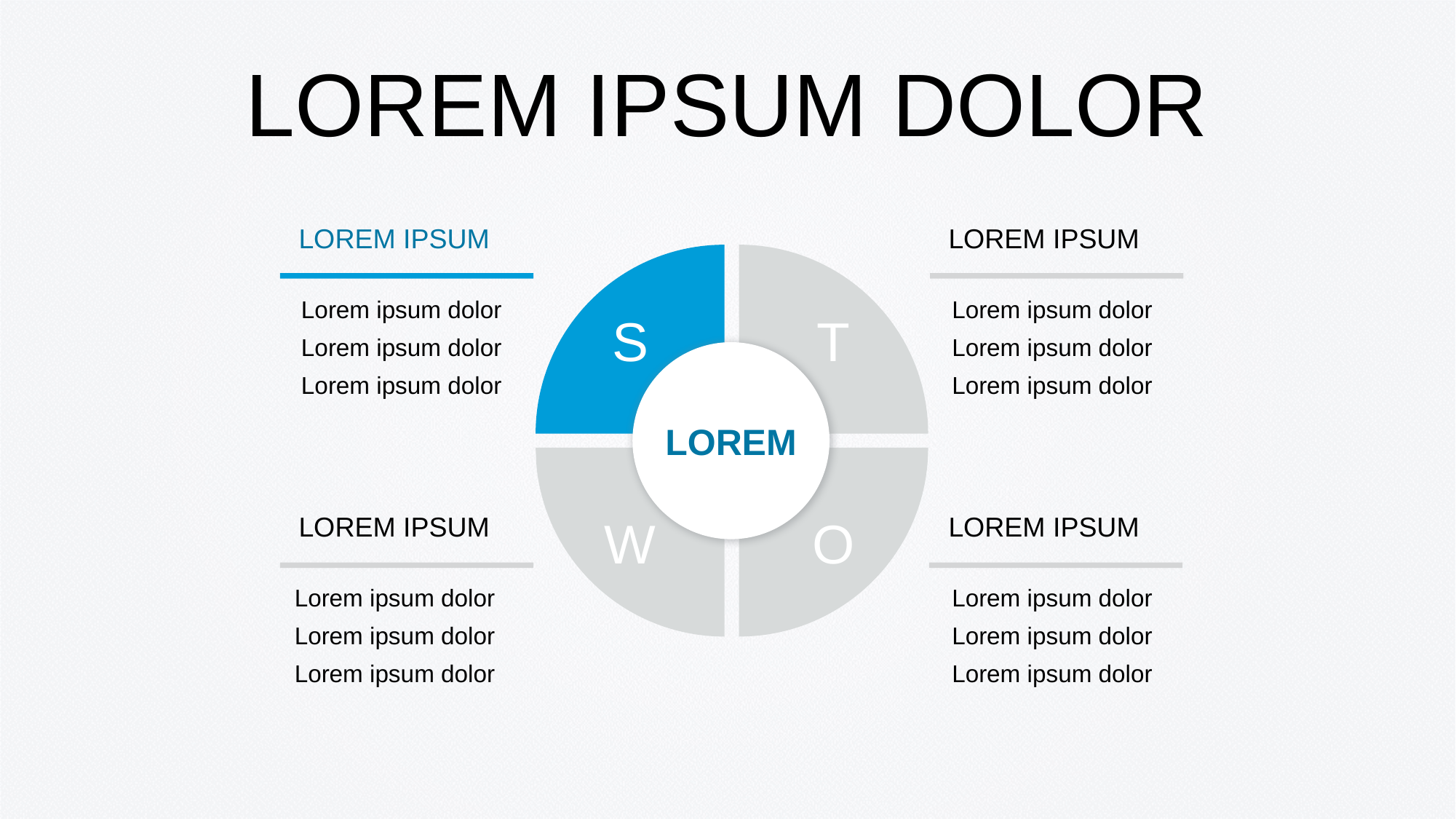

# LOREM IPSUM DOLOR
LOREM IPSUM
LOREM IPSUM
S
T

Lorem ipsum dolor
Lorem ipsum dolor
Lorem ipsum dolor
Lorem ipsum dolor
Lorem ipsum dolor
Lorem ipsum dolor
LOREM
W
O
LOREM IPSUM
LOREM IPSUM

Lorem ipsum dolor
Lorem ipsum dolor
Lorem ipsum dolor
Lorem ipsum dolor
Lorem ipsum dolor
Lorem ipsum dolor